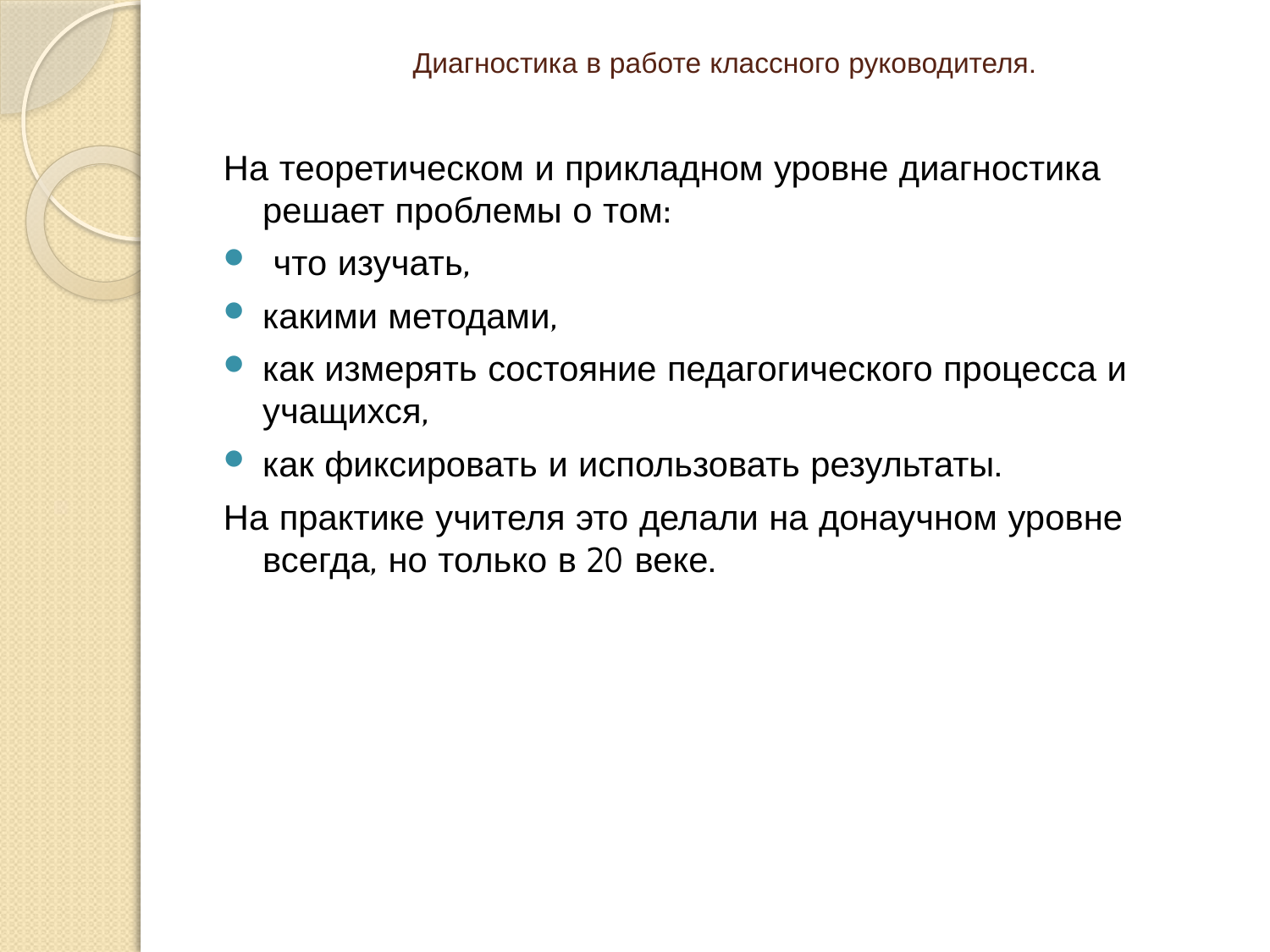

# Диагностика в работе классного руководителя.
На теоретическом и прикладном уровне диагностика решает проблемы о том:
 что изучать,
какими методами,
как измерять состояние педагогического процесса и учащихся,
как фиксировать и использовать результаты.
На практике учителя это делали на донаучном уровне всегда, но только в 20 веке.